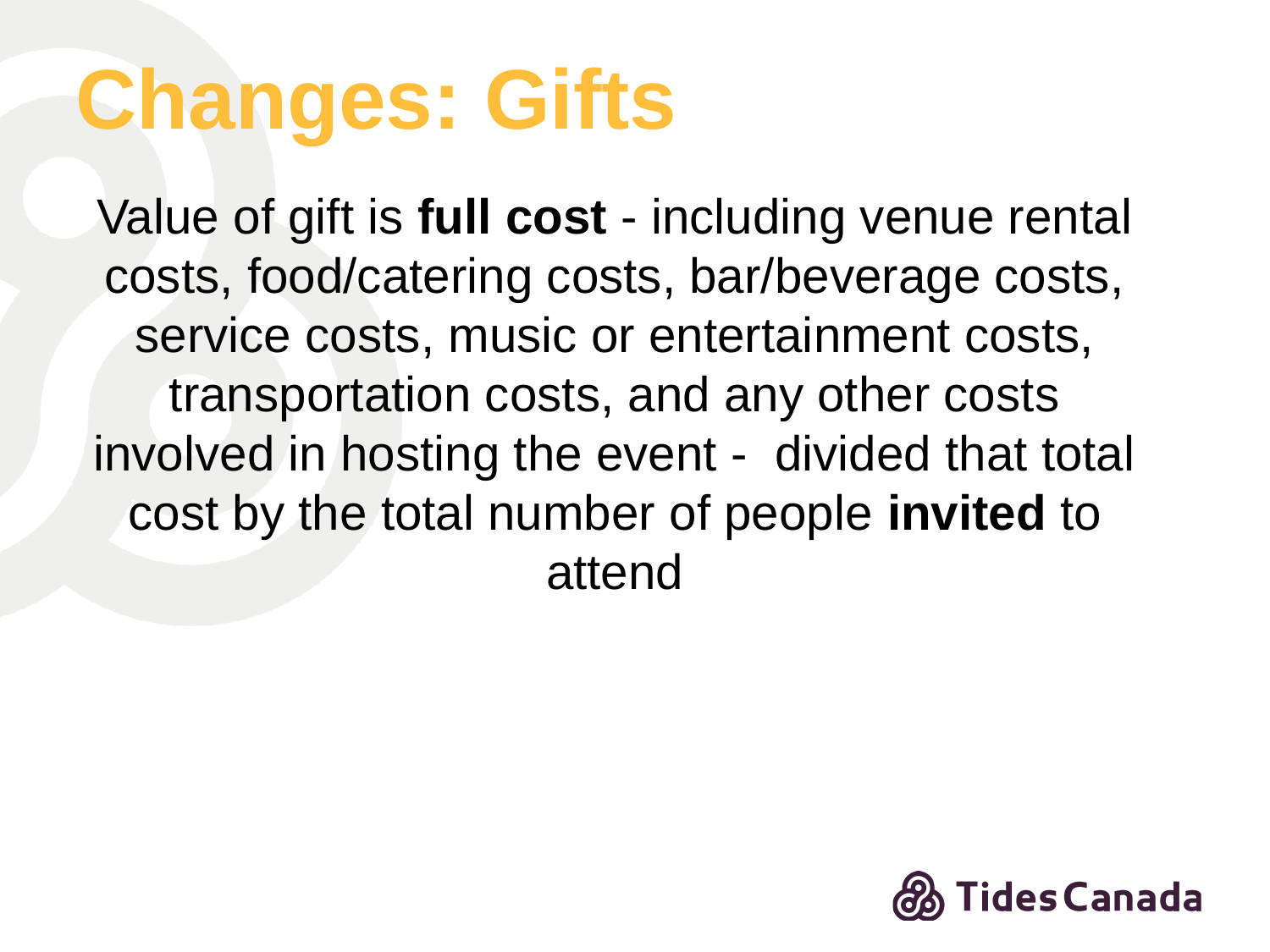

# Changes: Gifts
Value of gift is full cost - including venue rental costs, food/catering costs, bar/beverage costs, service costs, music or entertainment costs, transportation costs, and any other costs involved in hosting the event -  divided that total cost by the total number of people invited to attend